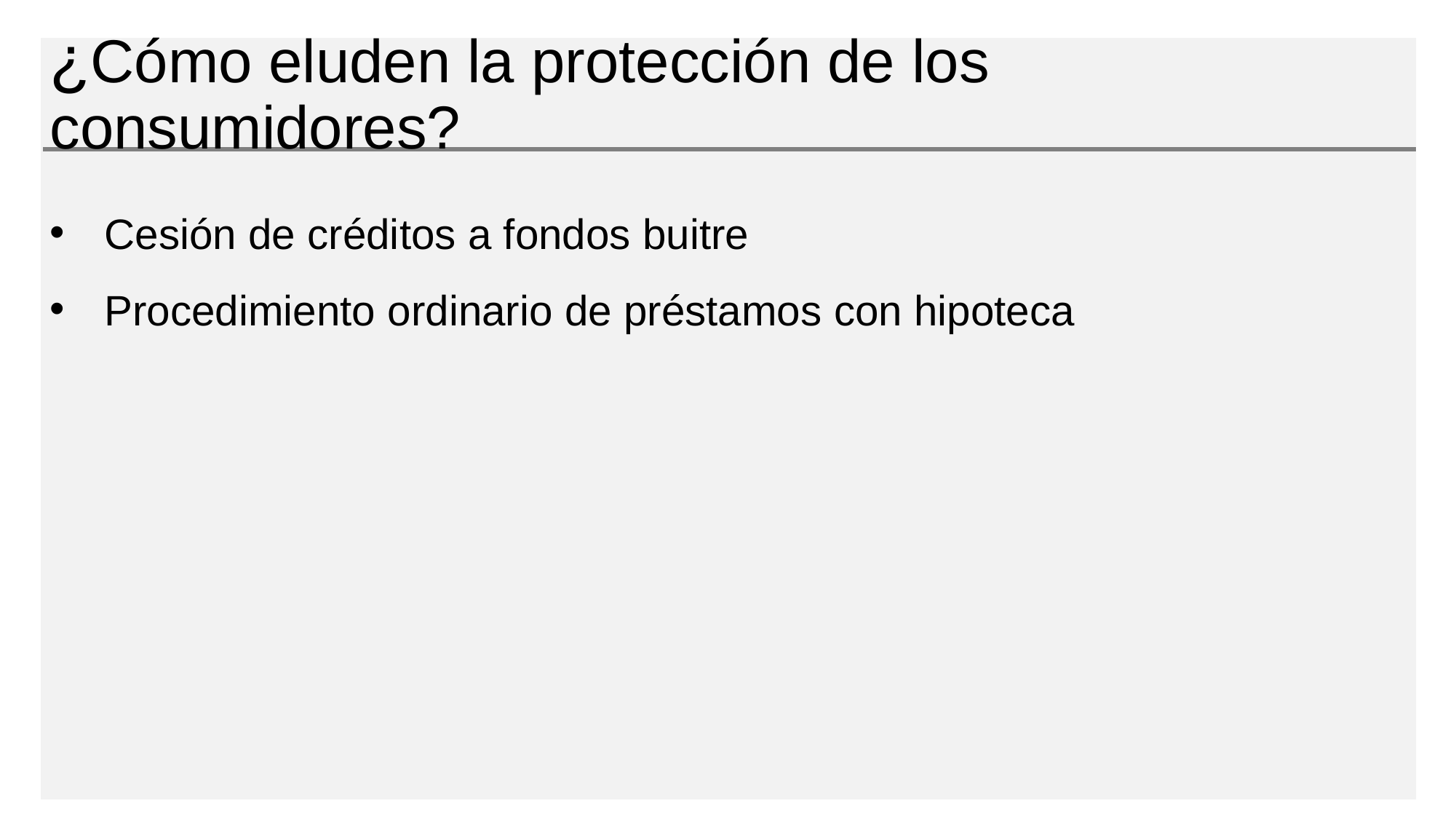

# ¿Cómo eluden la protección de los consumidores?
Cesión de créditos a fondos buitre
Procedimiento ordinario de préstamos con hipoteca